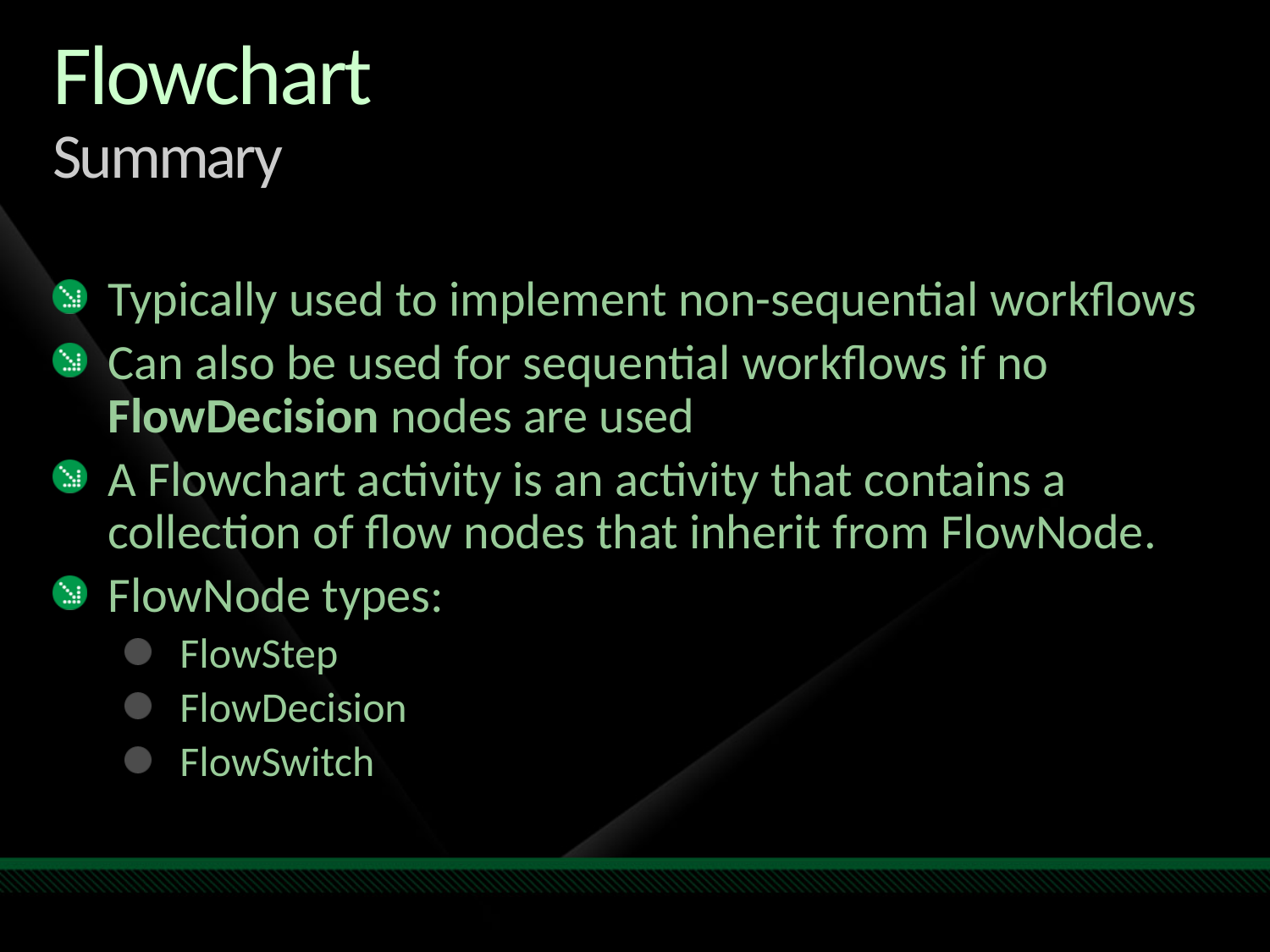

# Flowchart Summary

Typically used to implement non-sequential workflows
Can also be used for sequential workflows if no FlowDecision nodes are used
A Flowchart activity is an activity that contains a collection of flow nodes that inherit from FlowNode.
FlowNode types:
FlowStep
FlowDecision
FlowSwitch